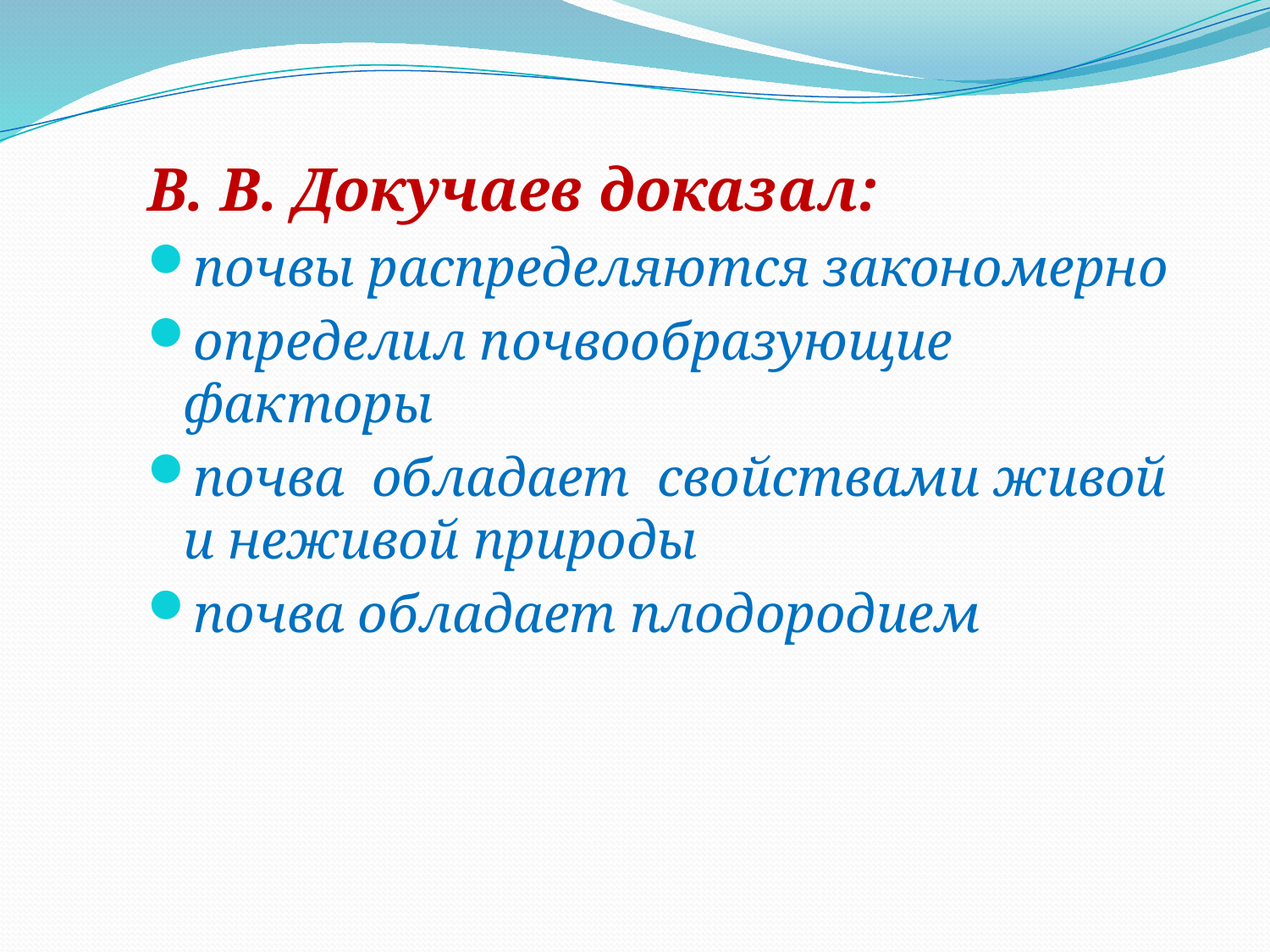

В. В. Докучаев доказал:
почвы распределяются закономерно
определил почвообразующие факторы
почва  обладает  свойствами живой и неживой природы
почва обладает плодородием